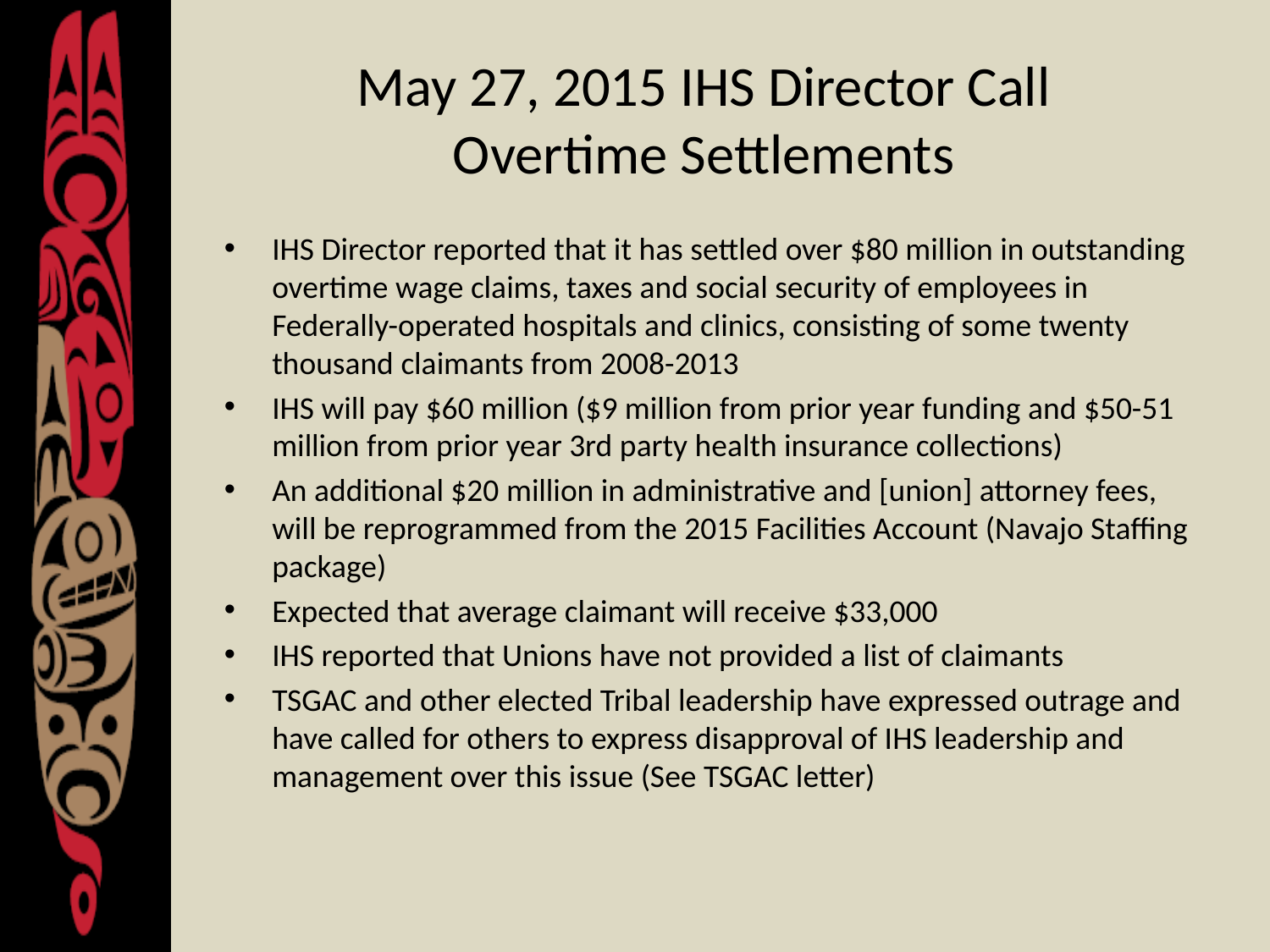

# May 27, 2015 IHS Director Call Overtime Settlements
IHS Director reported that it has settled over $80 million in outstanding overtime wage claims, taxes and social security of employees in Federally-operated hospitals and clinics, consisting of some twenty thousand claimants from 2008-2013
IHS will pay $60 million ($9 million from prior year funding and $50-51 million from prior year 3rd party health insurance collections)
An additional $20 million in administrative and [union] attorney fees, will be reprogrammed from the 2015 Facilities Account (Navajo Staffing package)
Expected that average claimant will receive $33,000
IHS reported that Unions have not provided a list of claimants
TSGAC and other elected Tribal leadership have expressed outrage and have called for others to express disapproval of IHS leadership and management over this issue (See TSGAC letter)